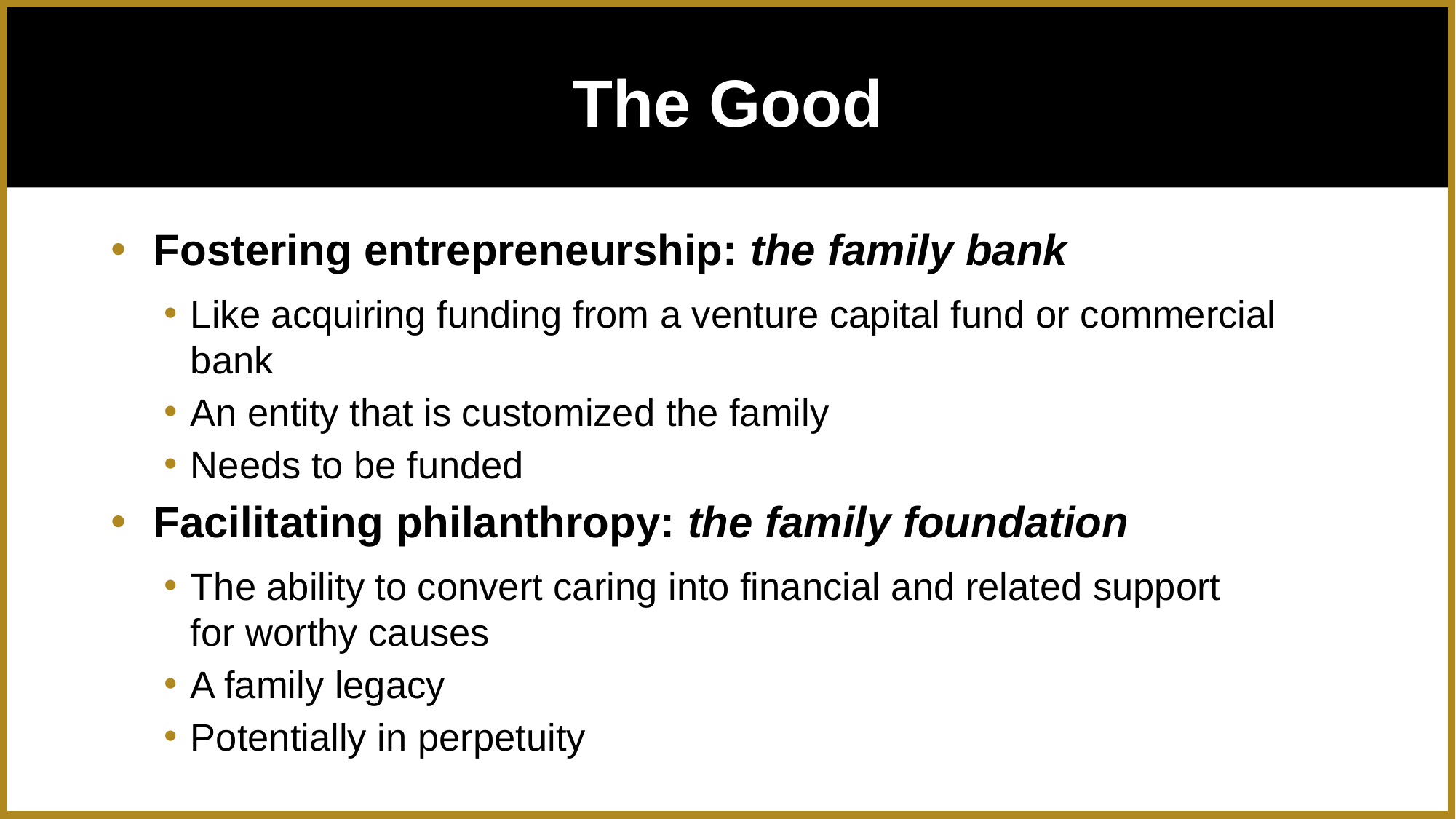

# The Good
Fostering entrepreneurship: the family bank
Like acquiring funding from a venture capital fund or commercial bank
An entity that is customized the family
Needs to be funded
Facilitating philanthropy: the family foundation
The ability to convert caring into financial and related support
for worthy causes
A family legacy
Potentially in perpetuity